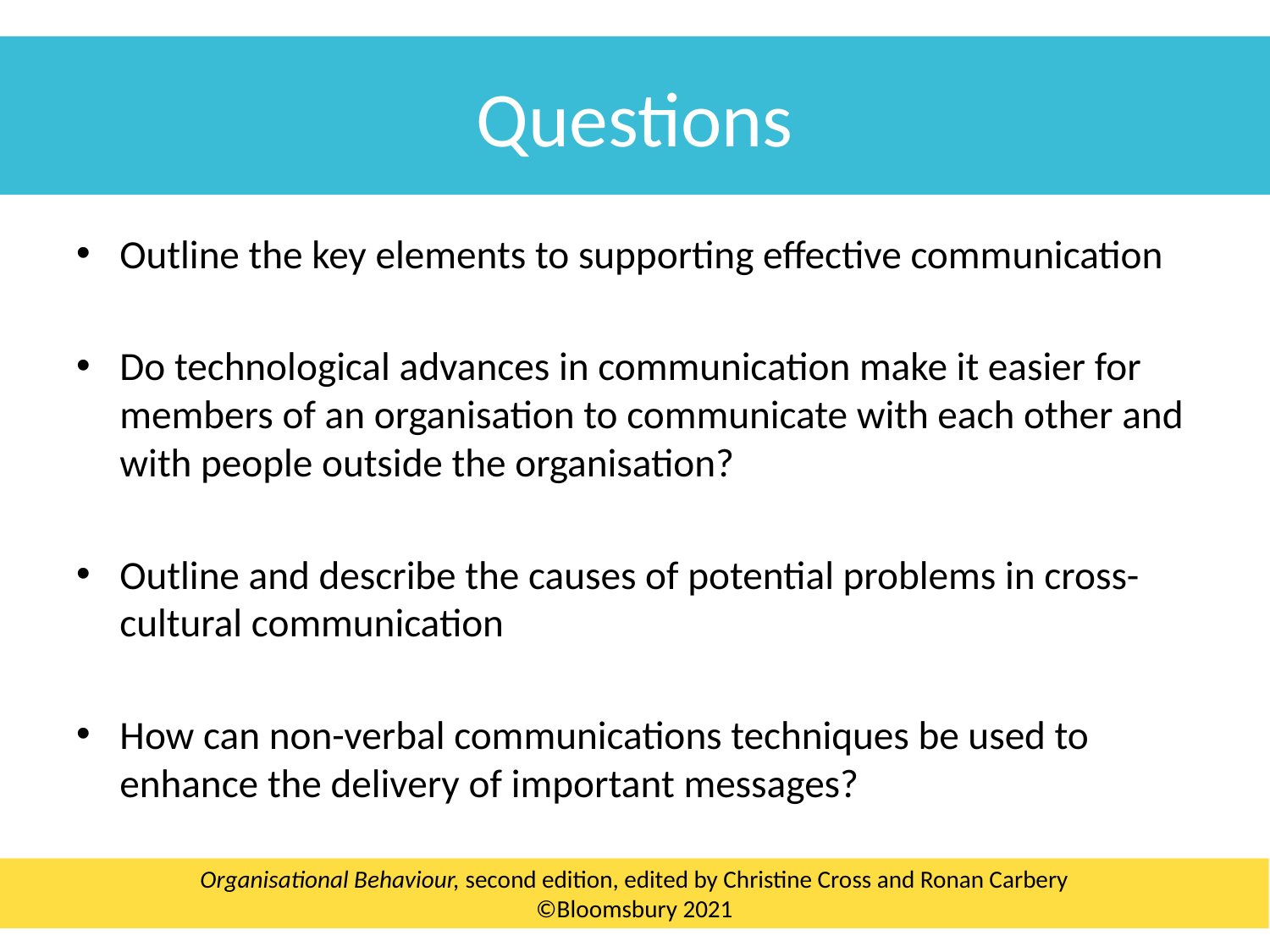

Questions
Outline the key elements to supporting effective communication

Do technological advances in communication make it easier for members of an organisation to communicate with each other and with people outside the organisation?

Outline and describe the causes of potential problems in cross-cultural communication

How can non-verbal communications techniques be used to enhance the delivery of important messages?